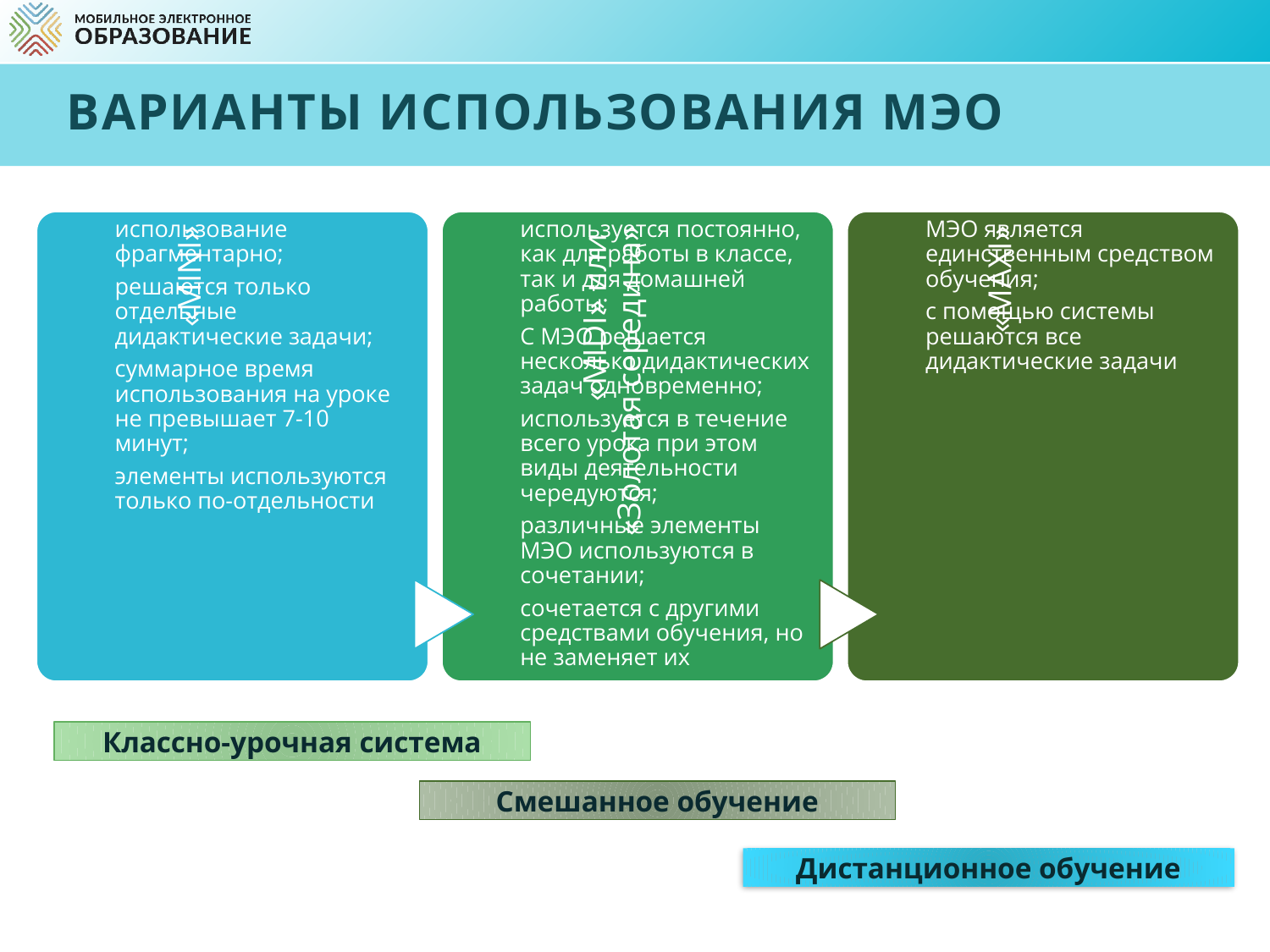

# Варианты использования МЭО
«MINI»
использование фрагментарно;
решаются только отдельные дидактические задачи;
суммарное время использования на уроке не превышает 7-10 минут;
элементы используются только по-отдельности
«MIDI» или
«Золотая середина»
используется постоянно, как для работы в классе, так и для домашней работы;
С МЭО решается несколько дидактических задач одновременно;
используется в течение всего урока при этом виды деятельности чередуются;
различные элементы МЭО используются в сочетании;
сочетается с другими средствами обучения, но не заменяет их
«MAXI»
МЭО является единственным средством обучения;
с помощью системы решаются все дидактические задачи

Классно-урочная система
Смешанное обучение
Дистанционное обучение